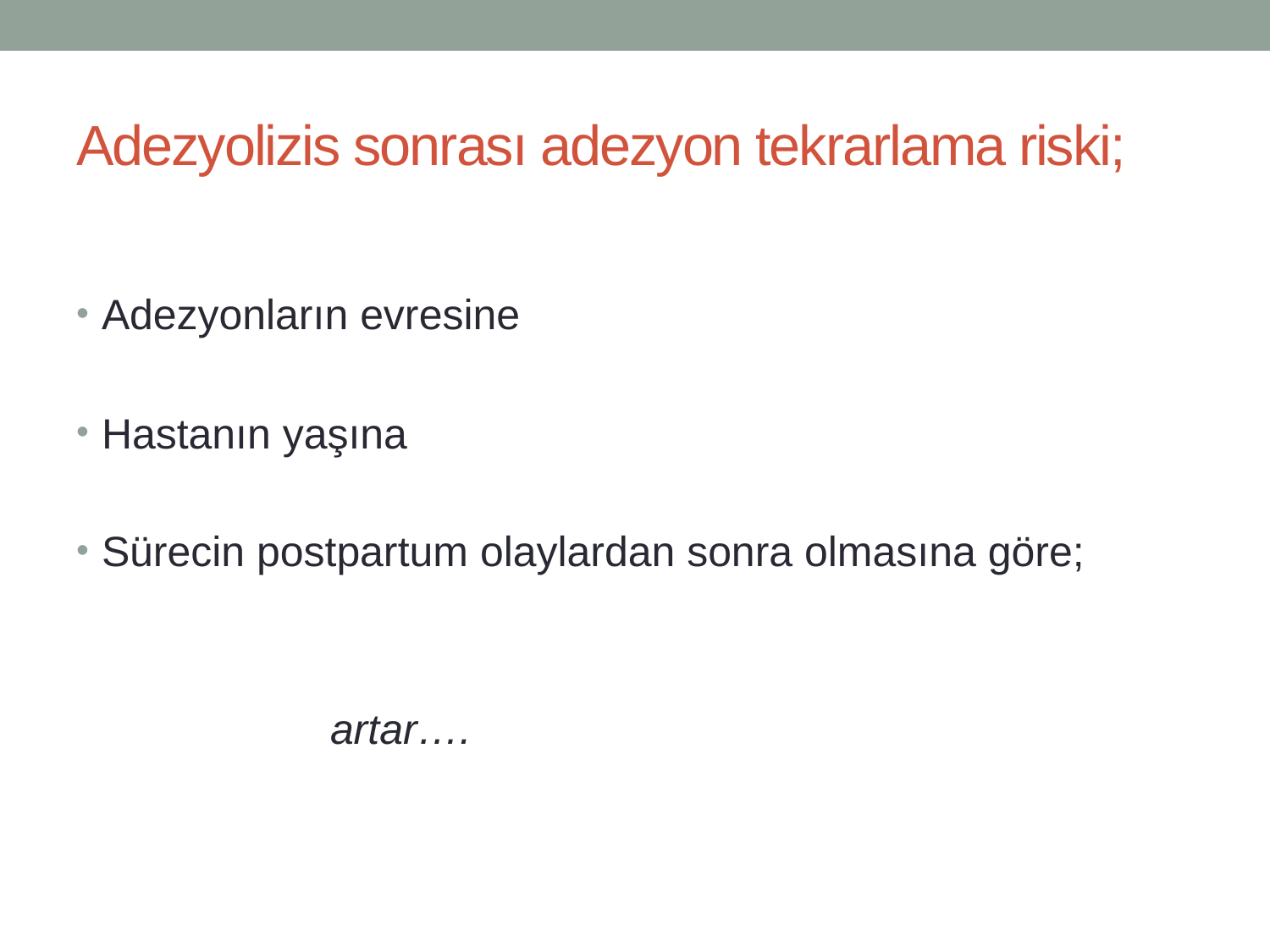

# Adezyolizis sonrası adezyon tekrarlama riski;

Adezyonların evresine

Hastanın yaşına

Sürecin postpartum olaylardan sonra olmasına göre;

		artar….